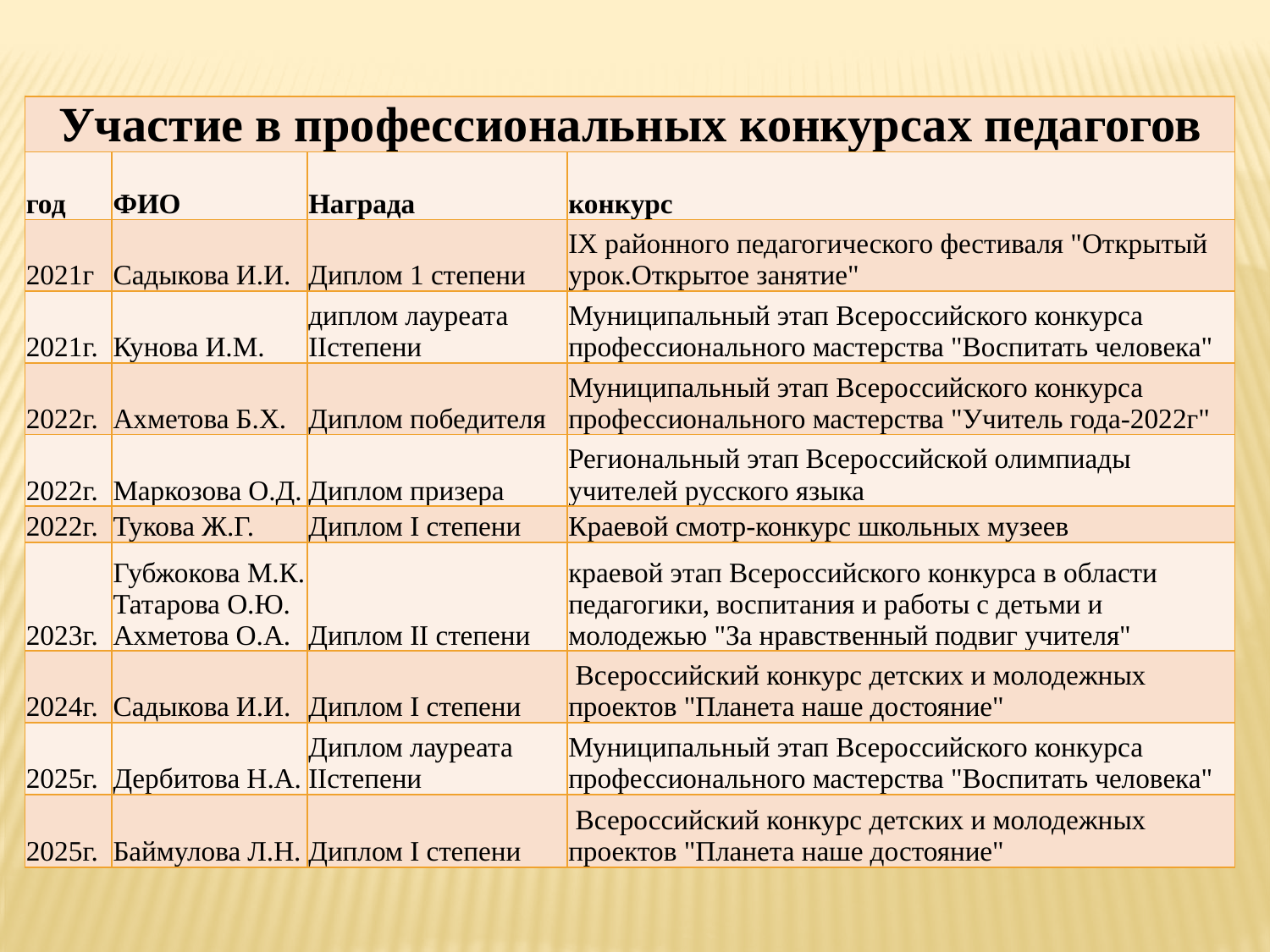

| Участие в профессиональных конкурсах педагогов |  |  |  |
| --- | --- | --- | --- |
| год | ФИО | Награда | конкурс |
| 2021г | Садыкова И.И. | Диплом 1 степени | IX районного педагогического фестиваля "Открытый урок.Открытое занятие" |
| 2021г. | Кунова И.М. | диплом лауреата IIстепени | Муниципальный этап Всероссийского конкурса профессионального мастерства "Воспитать человека" |
| 2022г. | Ахметова Б.Х. | Диплом победителя | Муниципальный этап Всероссийского конкурса профессионального мастерства "Учитель года-2022г" |
| 2022г. | Маркозова О.Д. | Диплом призера | Региональный этап Всероссийской олимпиады учителей русского языка |
| 2022г. | Тукова Ж.Г. | Диплом I степени | Краевой смотр-конкурс школьных музеев |
| 2023г. | Губжокова М.К. Татарова О.Ю. Ахметова О.А. | Диплом II степени | краевой этап Всероссийского конкурса в области педагогики, воспитания и работы с детьми и молодежью "За нравственный подвиг учителя" |
| 2024г. | Садыкова И.И. | Диплом I степени | Всероссийский конкурс детских и молодежных проектов "Планета наше достояние" |
| 2025г. | Дербитова Н.А. | Диплом лауреата IIстепени | Муниципальный этап Всероссийского конкурса профессионального мастерства "Воспитать человека" |
| 2025г. | Баймулова Л.Н. | Диплом I степени | Всероссийский конкурс детских и молодежных проектов "Планета наше достояние" |